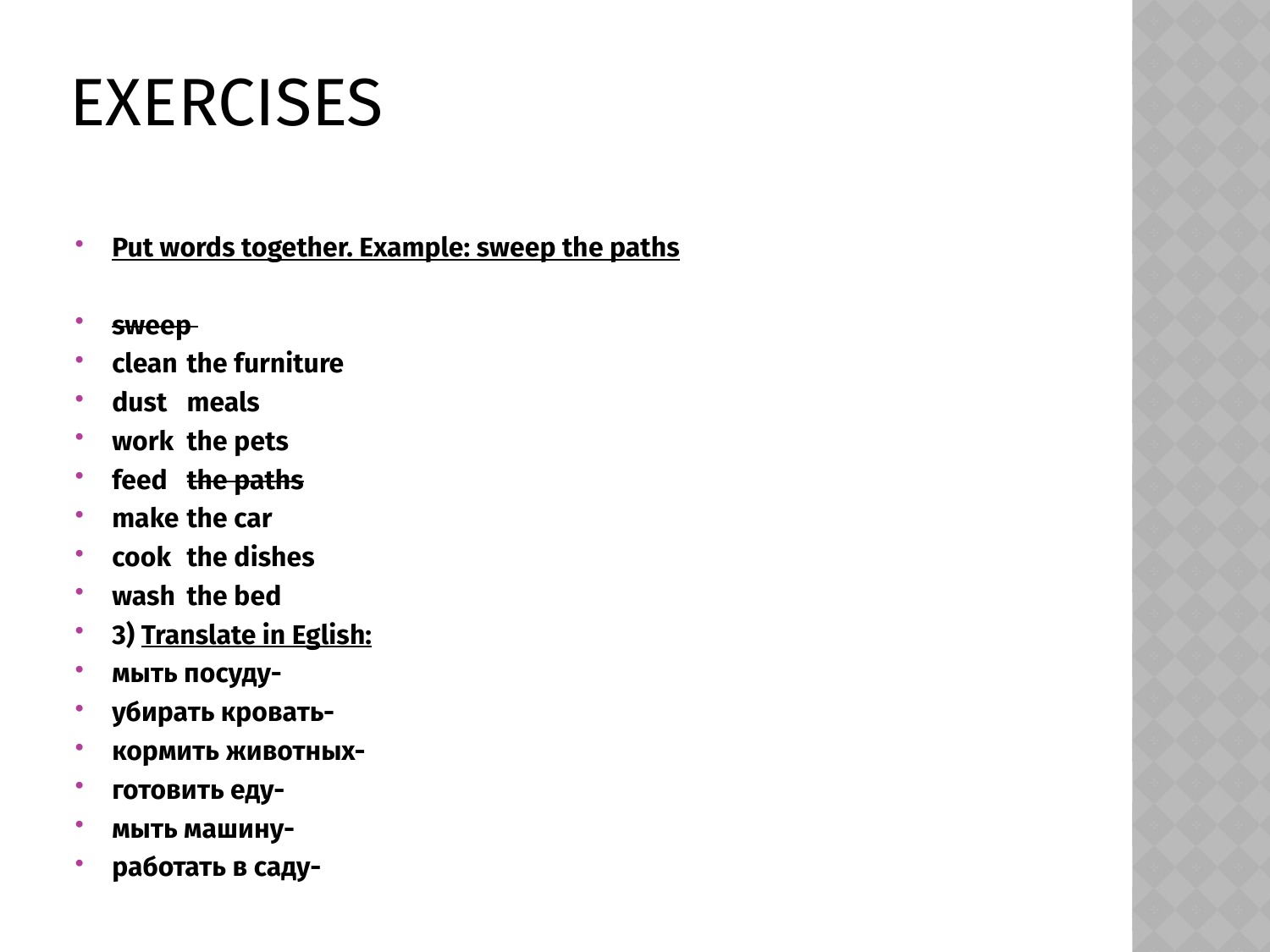

# exercises
Put words together. Example: sweep thе paths

sweep
clean 						the furniture
dust 						meals
work 						the pets
feed 						the paths
make 						the car
cook 						the dishes
wash 						the bed
3) Translate in Eglish:
мыть посуду-
убирать кровать-
кормить животных-
готовить еду-
мыть машину-
работать в саду-